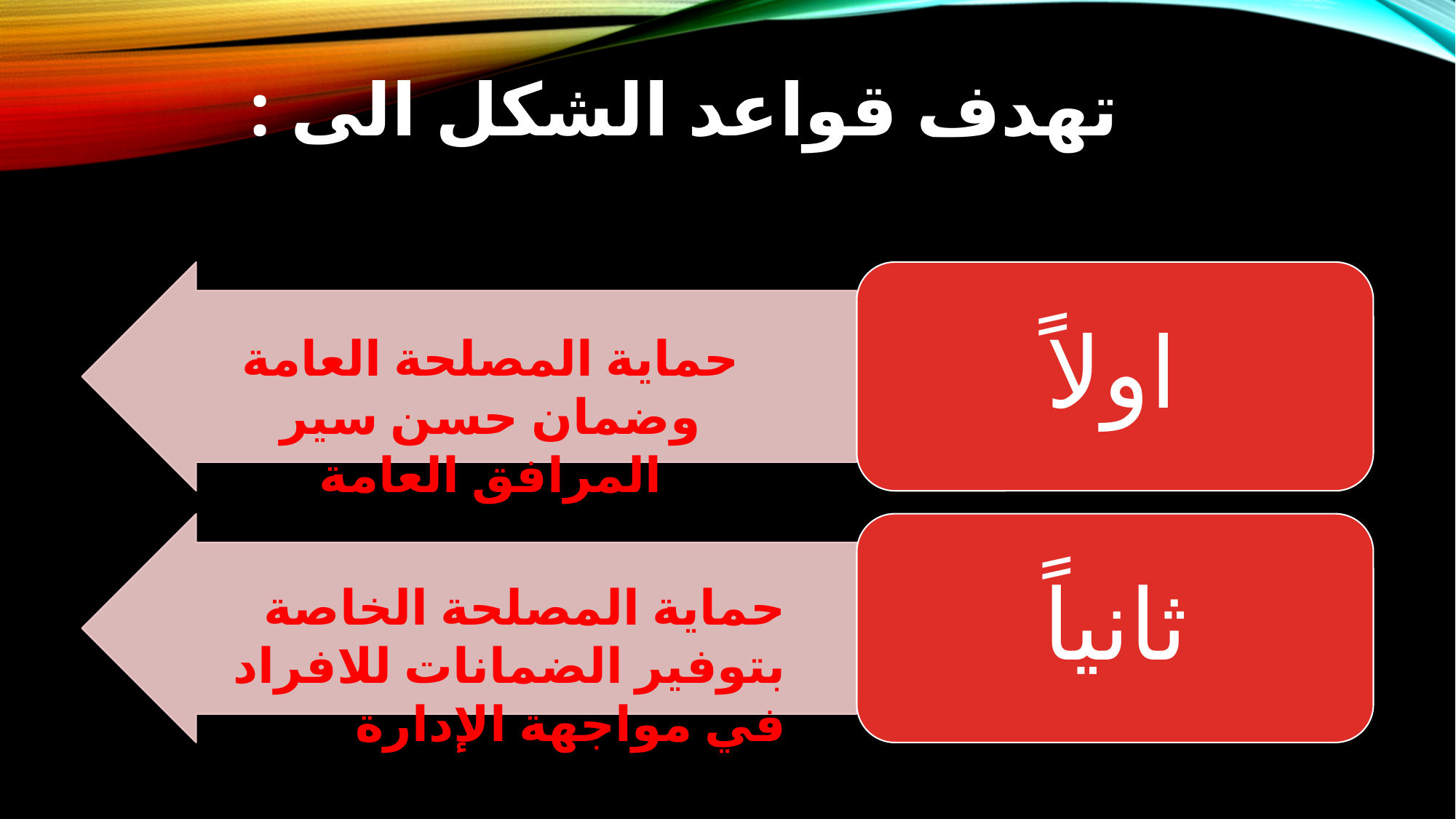

تهدف قواعد الشكل الى :
اولاً
ثانياً
حماية المصلحة العامة وضمان حسن سير المرافق العامة
حماية المصلحة الخاصة بتوفير الضمانات للافراد في مواجهة الإدارة